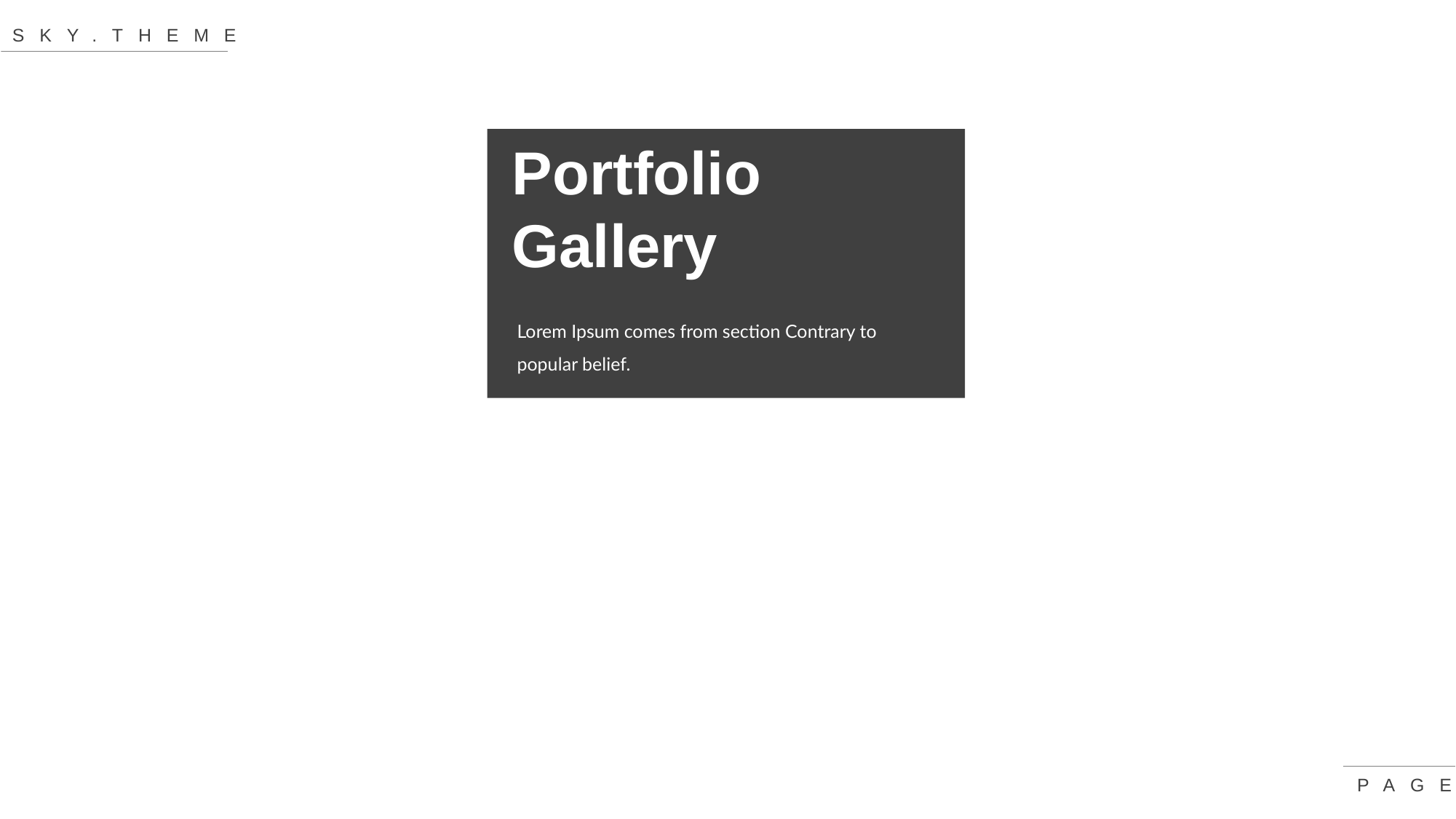

Portfolio
Gallery

Lorem Ipsum comes from section Contrary to popular belief.